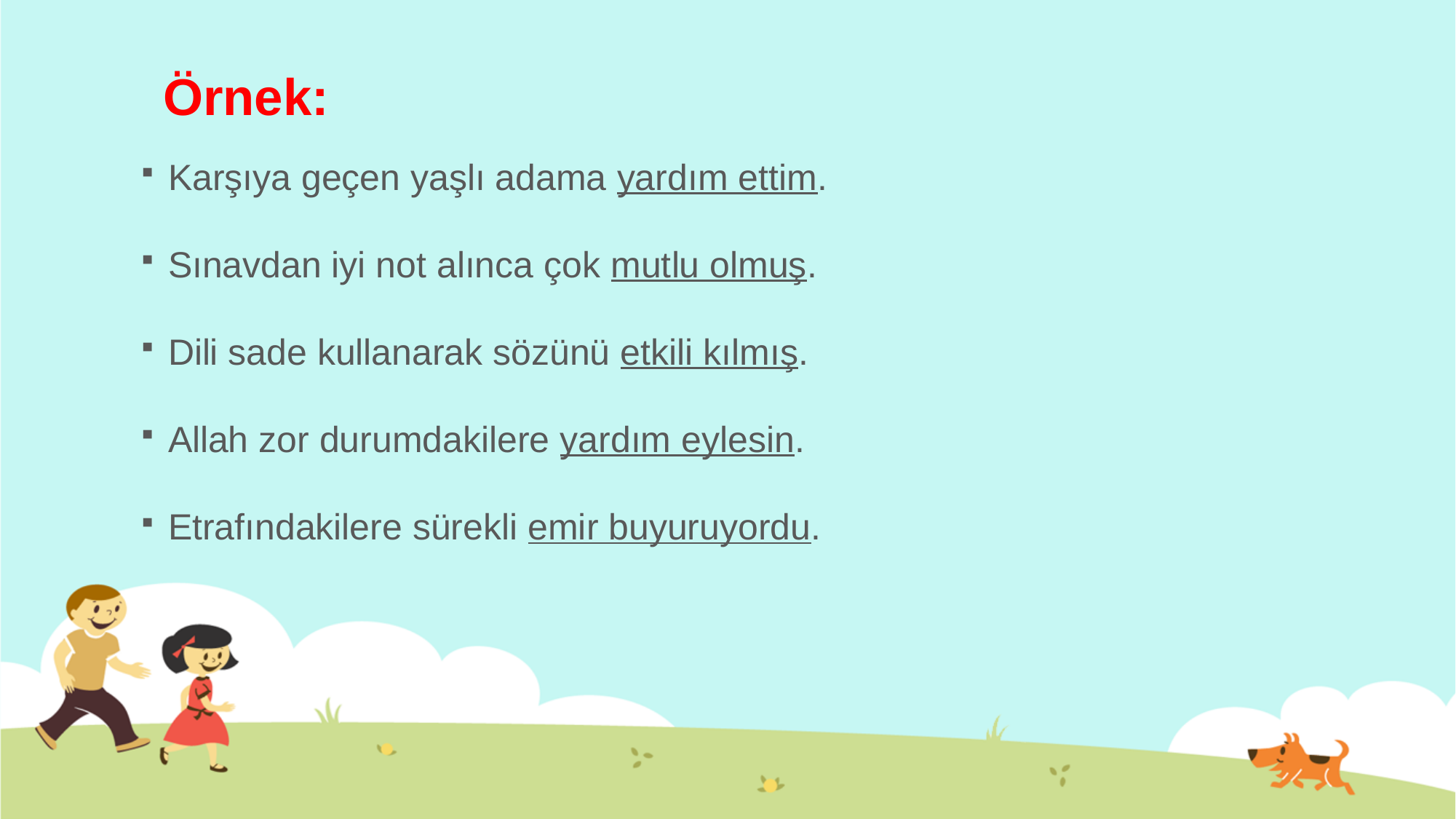

# Örnek:
Karşıya geçen yaşlı adama yardım ettim.
Sınavdan iyi not alınca çok mutlu olmuş.
Dili sade kullanarak sözünü etkili kılmış.
Allah zor durumdakilere yardım eylesin.
Etrafındakilere sürekli emir buyuruyordu.